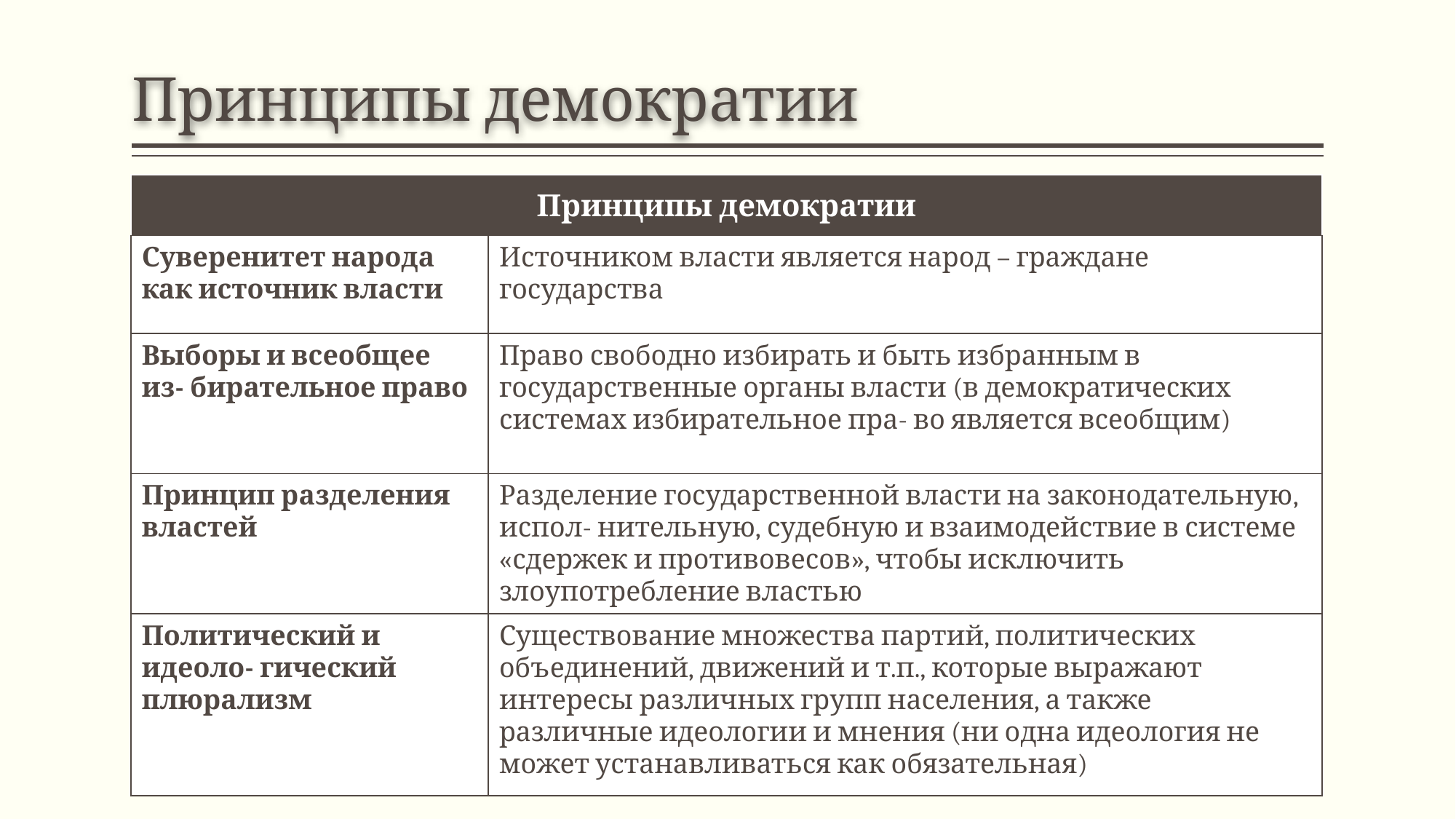

# Принципы демократии
| Принципы демократии |  |
| --- | --- |
| Суверенитет народа как источник власти | Источником власти является народ – граждане государства |
| Выборы и всеобщее из- бирательное право | Право свободно избирать и быть избранным в государственные органы власти (в демократических системах избирательное пра- во является всеобщим) |
| Принцип разделения властей | Разделение государственной власти на законодательную, испол- нительную, судебную и взаимодействие в системе «сдержек и противовесов», чтобы исключить злоупотребление властью |
| Политический и идеоло- гический плюрализм | Существование множества партий, политических объединений, движений и т.п., которые выражают интересы различных групп населения, а также различные идеологии и мнения (ни одна идеология не может устанавливаться как обязательная) |